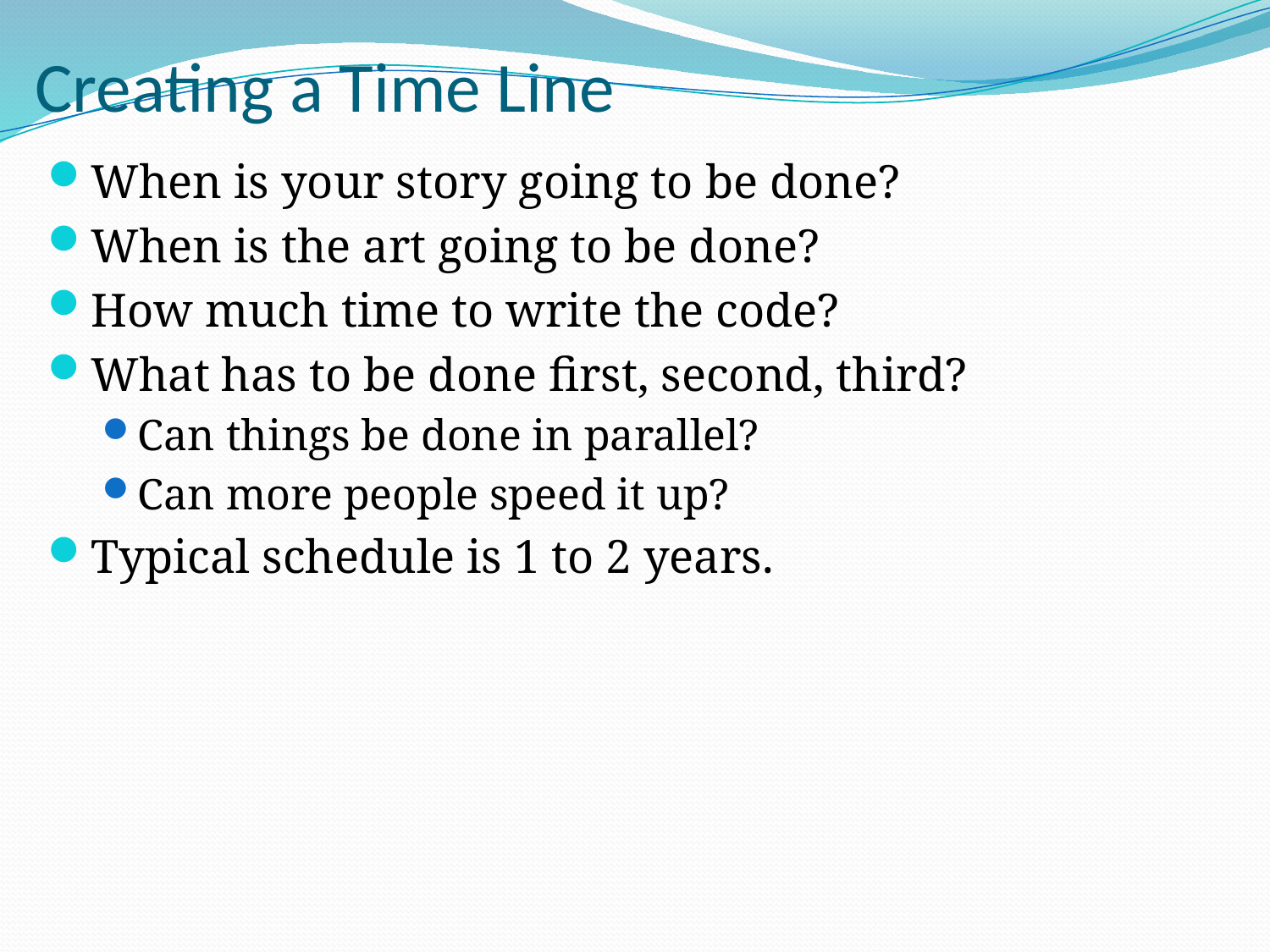

# Creating a Time Line
When is your story going to be done?
When is the art going to be done?
How much time to write the code?
What has to be done first, second, third?
Can things be done in parallel?
Can more people speed it up?
Typical schedule is 1 to 2 years.